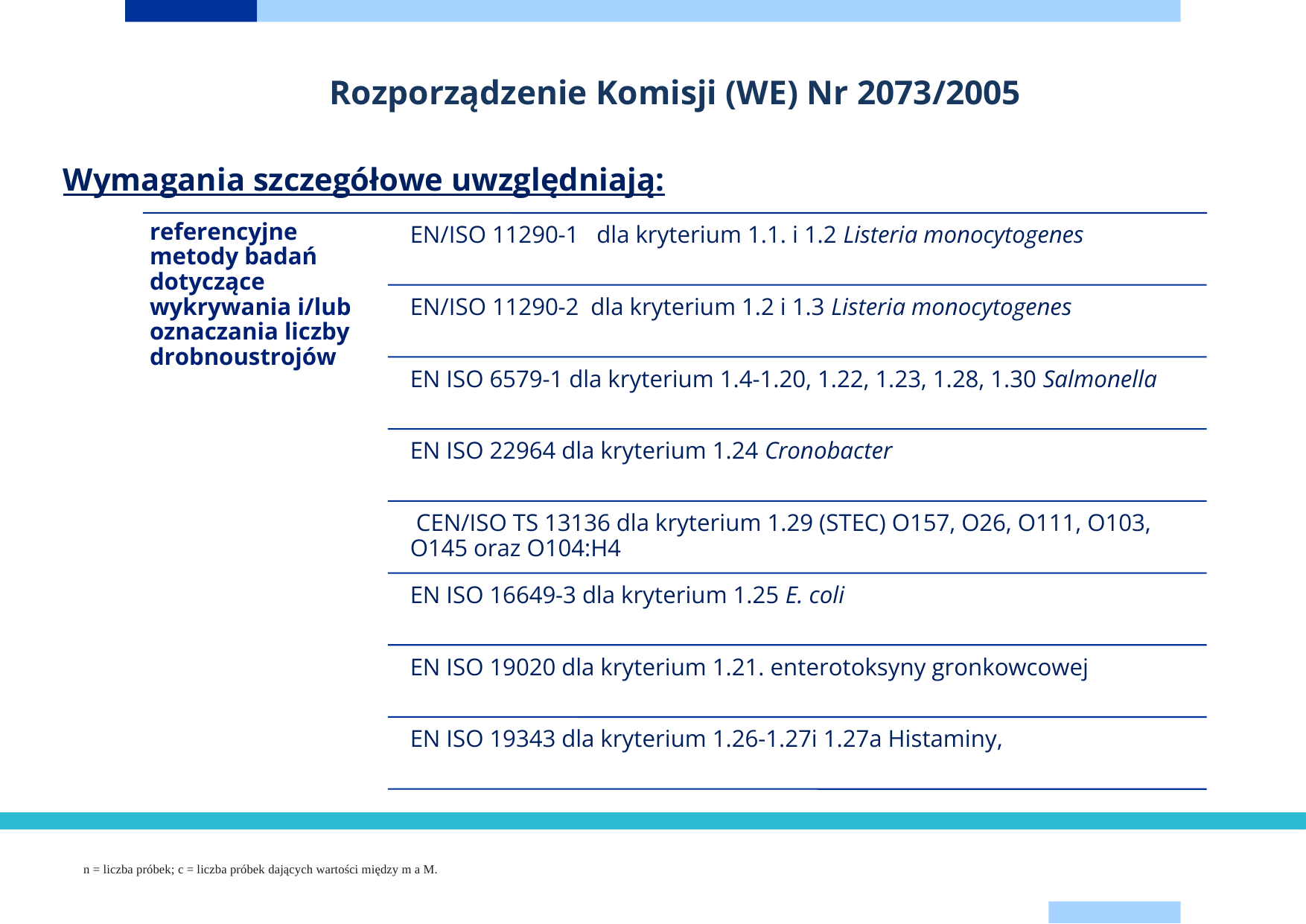

Rozporządzenie Komisji (WE) Nr 2073/2005

Wymagania szczegółowe uwzględniają:
referencyjne metody badań dotyczące wykrywania i/lub oznaczania liczby drobnoustrojów
EN/ISO 11290-1   dla kryterium 1.1. i 1.2 Listeria monocytogenes
EN/ISO 11290-2  dla kryterium 1.2 i 1.3 Listeria monocytogenes
EN ISO 6579-1 dla kryterium 1.4-1.20, 1.22, 1.23, 1.28, 1.30 Salmonella
EN ISO 22964 dla kryterium 1.24 Cronobacter
 CEN/ISO TS 13136 dla kryterium 1.29 (STEC) O157, O26, O111, O103, O145 oraz O104:H4
EN ISO 16649-3 dla kryterium 1.25 E. coli
EN ISO 19020 dla kryterium 1.21. enterotoksyny gronkowcowej
EN ISO 19343 dla kryterium 1.26-1.27i 1.27a Histaminy,

n = liczba próbek; c = liczba próbek dających wartości między m a M.